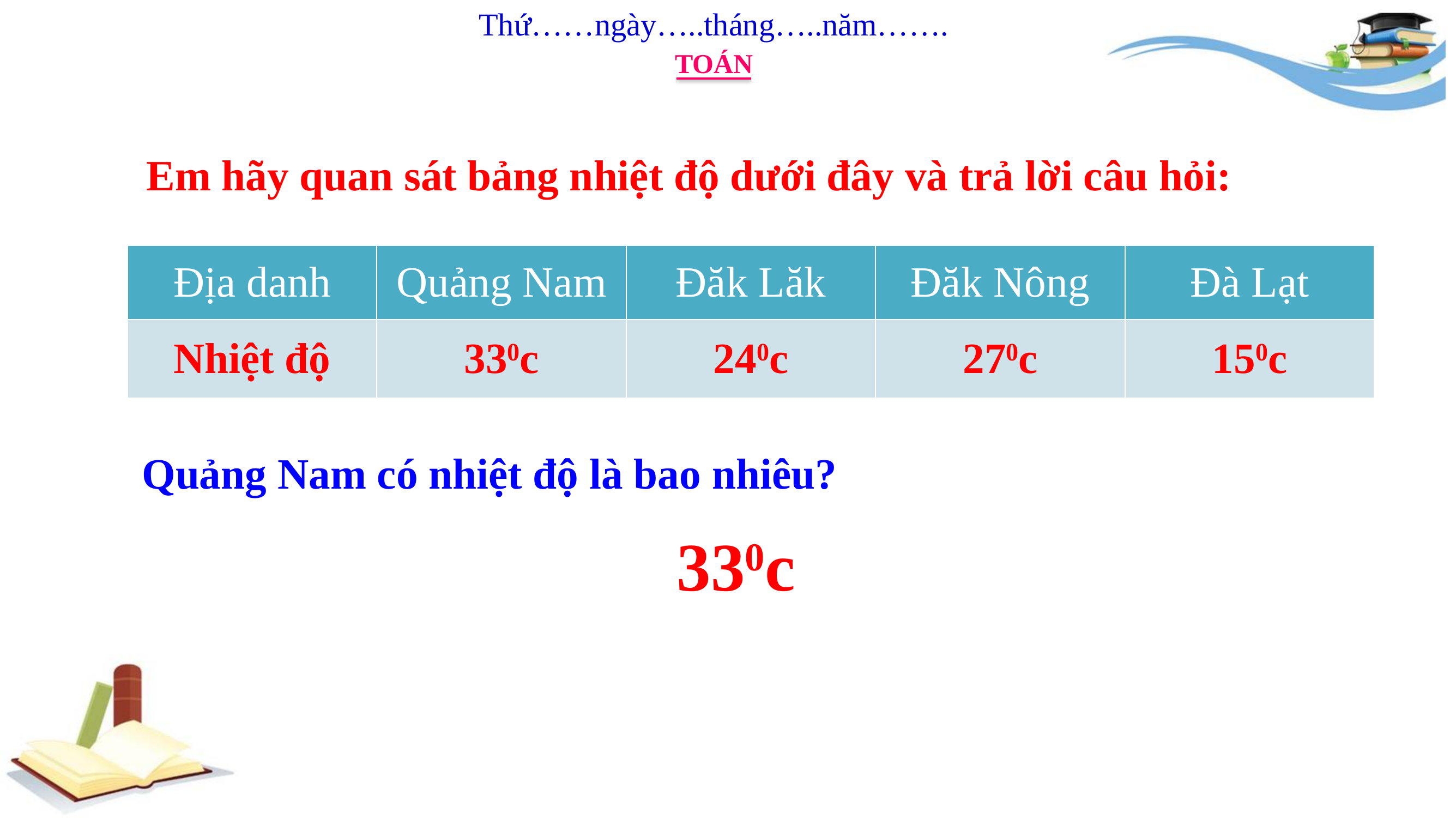

Thứ……ngày…..tháng…..năm…….
TOÁN
Em hãy quan sát bảng nhiệt độ dưới đây và trả lời câu hỏi:
| Địa danh | Quảng Nam | Đăk Lăk | Đăk Nông | Đà Lạt |
| --- | --- | --- | --- | --- |
| Nhiệt độ | 330c | 240c | 270c | 150c |
Quảng Nam có nhiệt độ là bao nhiêu?
330c